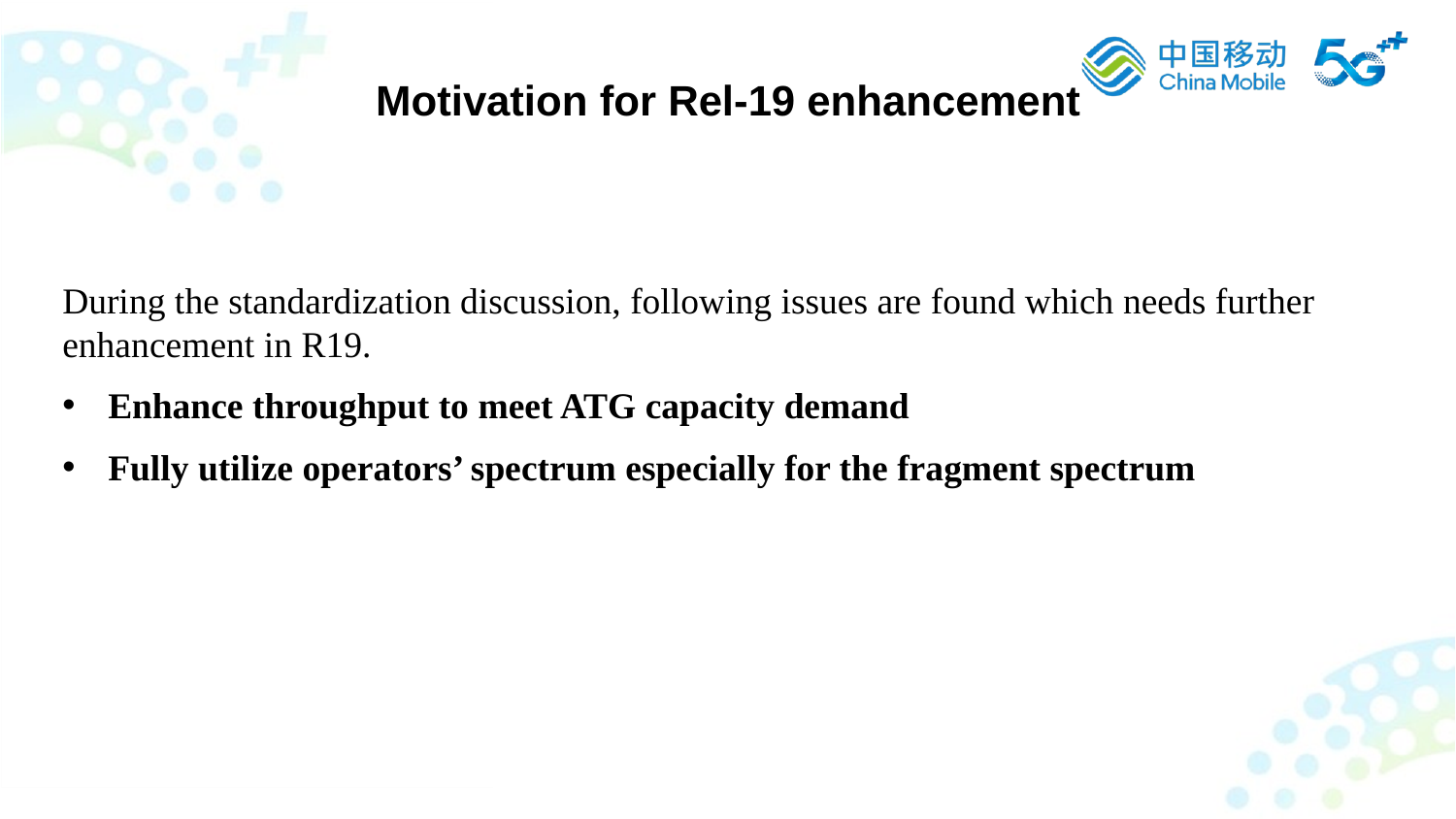

Motivation for Rel-19 enhancement
During the standardization discussion, following issues are found which needs further enhancement in R19.
Enhance throughput to meet ATG capacity demand
Fully utilize operators’ spectrum especially for the fragment spectrum